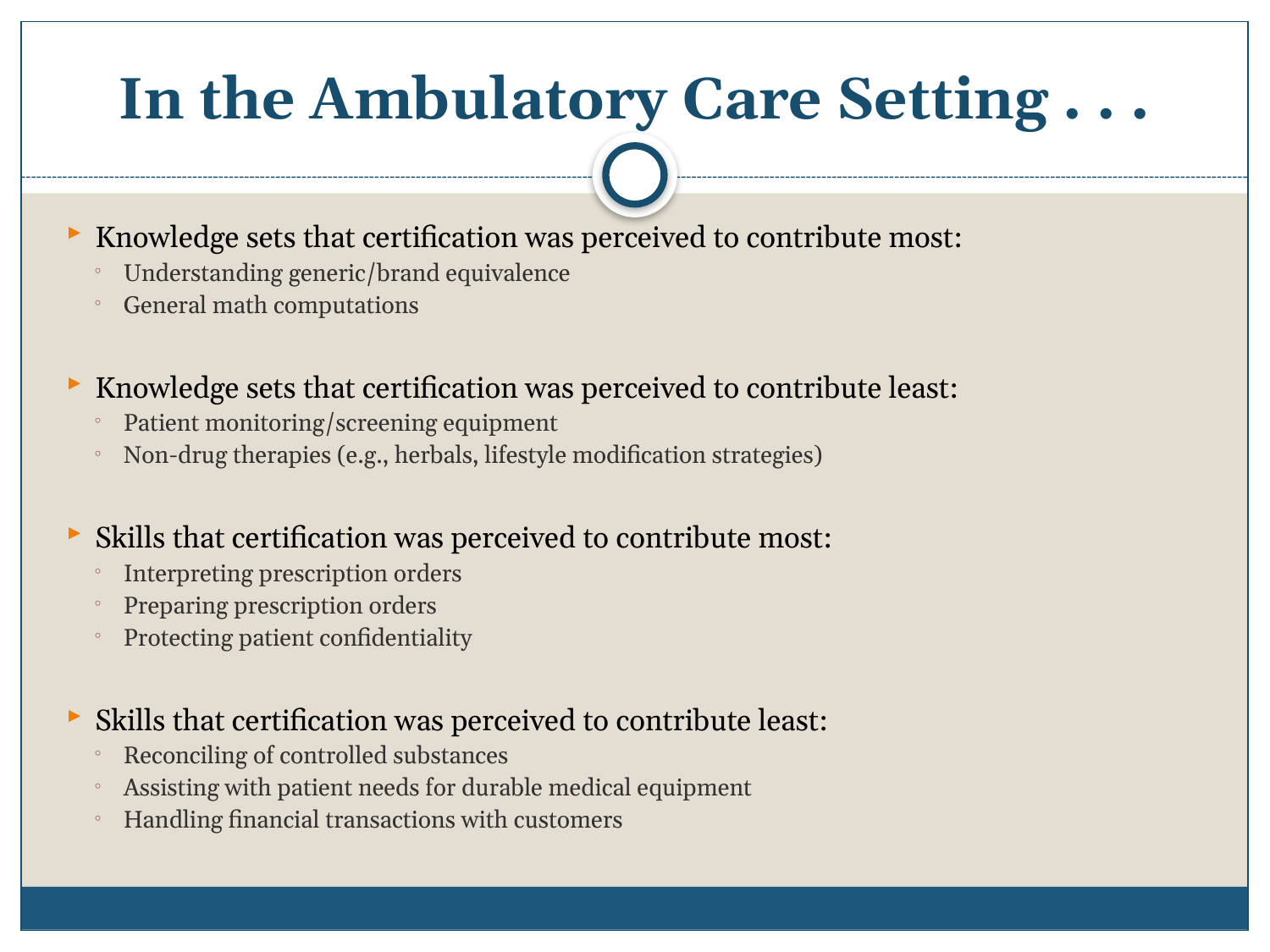

# In the Ambulatory Care Setting . . .
Knowledge sets that certification was perceived to contribute most:
Understanding generic/brand equivalence
General math computations

Knowledge sets that certification was perceived to contribute least:
Patient monitoring/screening equipment
Non-drug therapies (e.g., herbals, lifestyle modification strategies)

Skills that certification was perceived to contribute most:
Interpreting prescription orders
Preparing prescription orders
Protecting patient confidentiality

Skills that certification was perceived to contribute least:
Reconciling of controlled substances
Assisting with patient needs for durable medical equipment
Handling financial transactions with customers